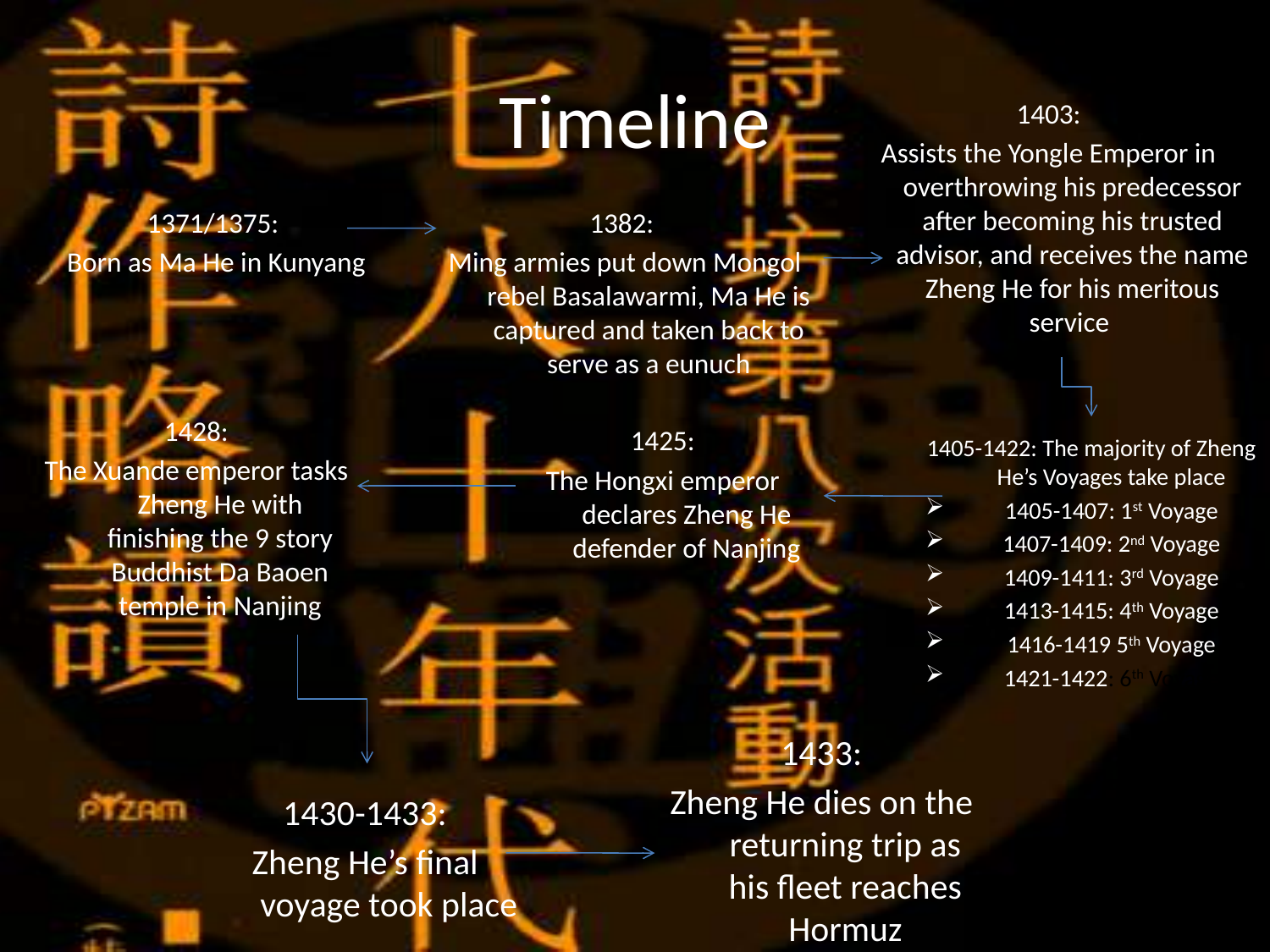

# Timeline
1403:
Assists the Yongle Emperor in overthrowing his predecessor after becoming his trusted advisor, and receives the name Zheng He for his meritous service
1371/1375:
Born as Ma He in Kunyang
1382:
Ming armies put down Mongol rebel Basalawarmi, Ma He is captured and taken back to serve as a eunuch
1428:
The Xuande emperor tasks Zheng He with finishing the 9 story Buddhist Da Baoen temple in Nanjing
1425:
The Hongxi emperor declares Zheng He defender of Nanjing
1405-1422: The majority of Zheng He’s Voyages take place
1405-1407: 1st Voyage
1407-1409: 2nd Voyage
1409-1411: 3rd Voyage
1413-1415: 4th Voyage
1416-1419 5th Voyage
1421-1422: 6th Voyage

1433:
Zheng He dies on the returning trip as his fleet reaches Hormuz
1430-1433:
Zheng He’s final voyage took place